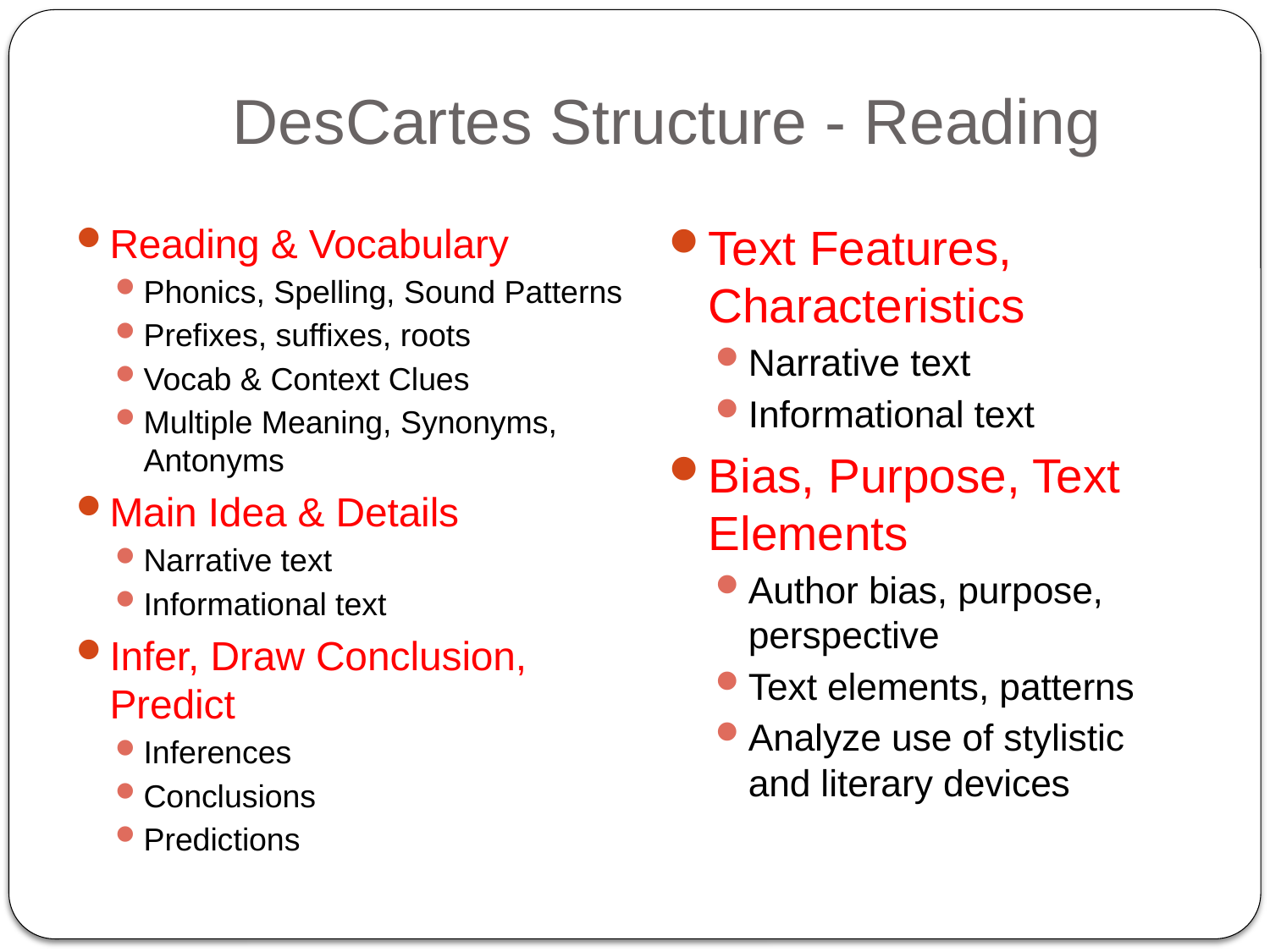

# DesCartes Structure - Reading
Reading & Vocabulary
Phonics, Spelling, Sound Patterns
Prefixes, suffixes, roots
Vocab & Context Clues
Multiple Meaning, Synonyms, Antonyms
Main Idea & Details
Narrative text
Informational text
Infer, Draw Conclusion, Predict
Inferences
Conclusions
Predictions
Text Features, Characteristics
Narrative text
Informational text
Bias, Purpose, Text Elements
Author bias, purpose, perspective
Text elements, patterns
Analyze use of stylistic and literary devices